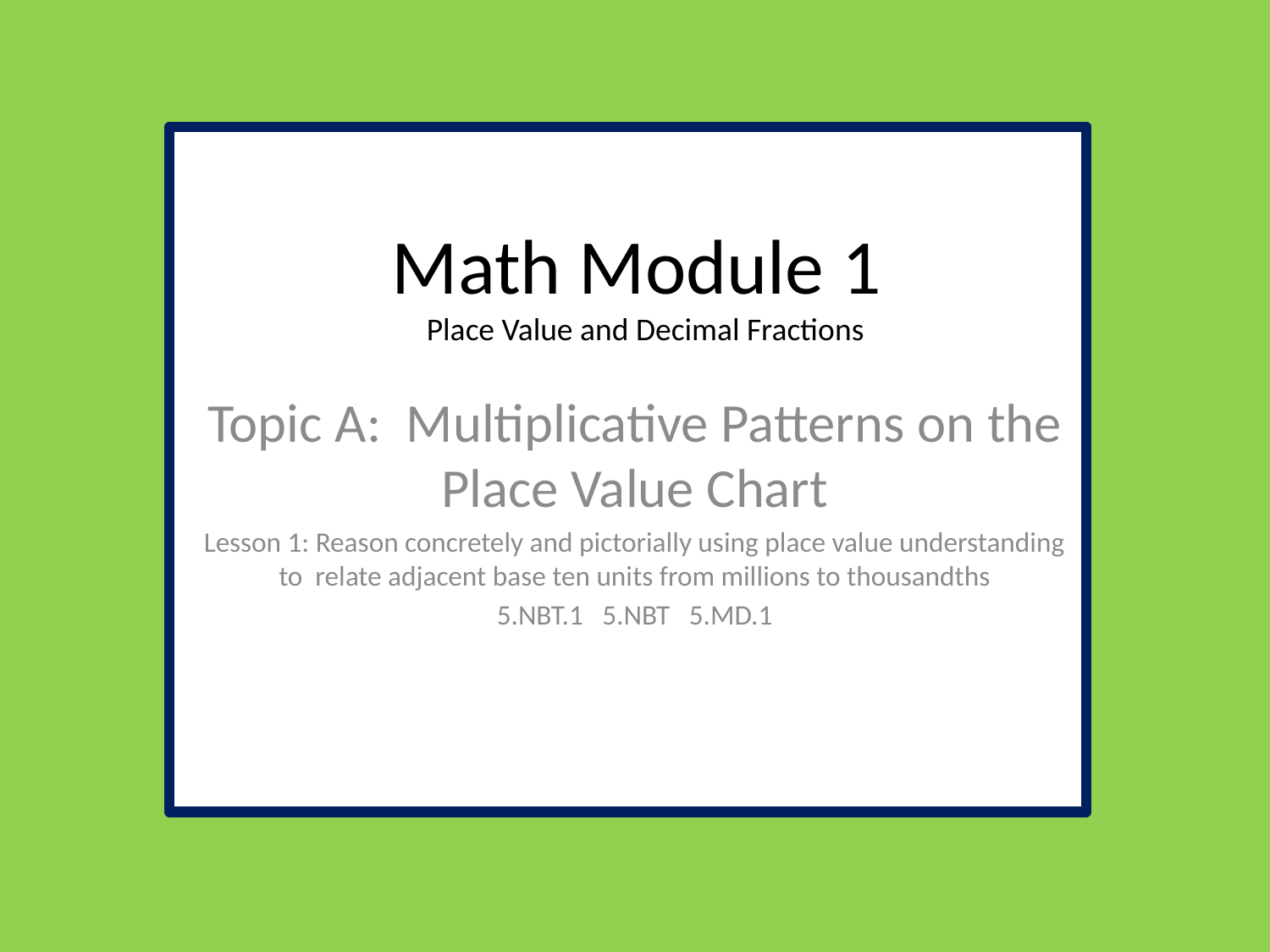

# Math Module 1 Place Value and Decimal Fractions
Topic A:  Multiplicative Patterns on the Place Value Chart
Lesson 1: Reason concretely and pictorially using place value understanding to  relate adjacent base ten units from millions to thousandths
5.NBT.1   5.NBT   5.MD.1